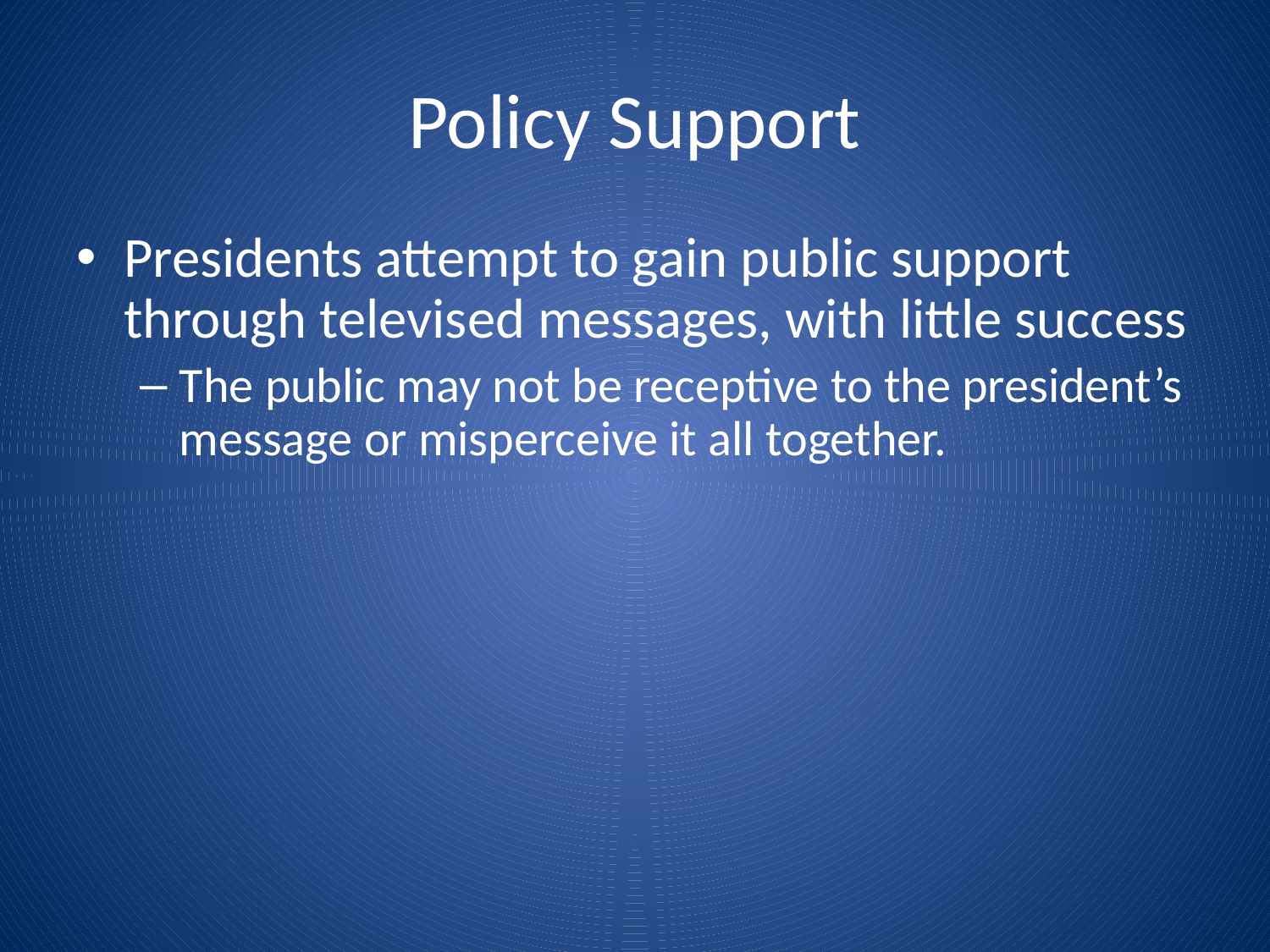

# Policy Support
Presidents attempt to gain public support through televised messages, with little success
The public may not be receptive to the president’s message or misperceive it all together.